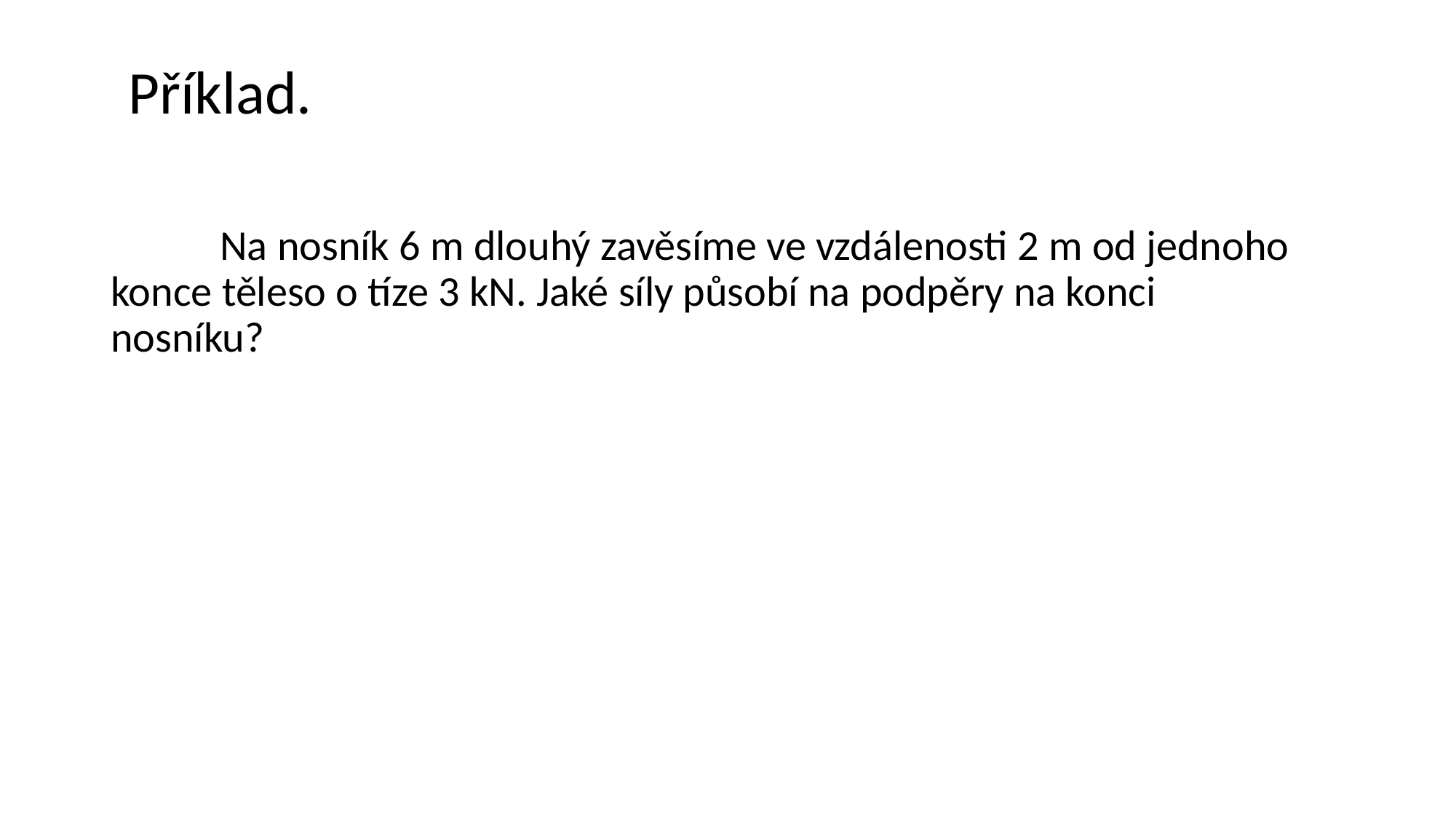

# Příklad.
	Na nosník 6 m dlouhý zavěsíme ve vzdálenosti 2 m od jednoho 	konce těleso o tíze 3 kN. Jaké síly působí na podpěry na konci 	nosníku?